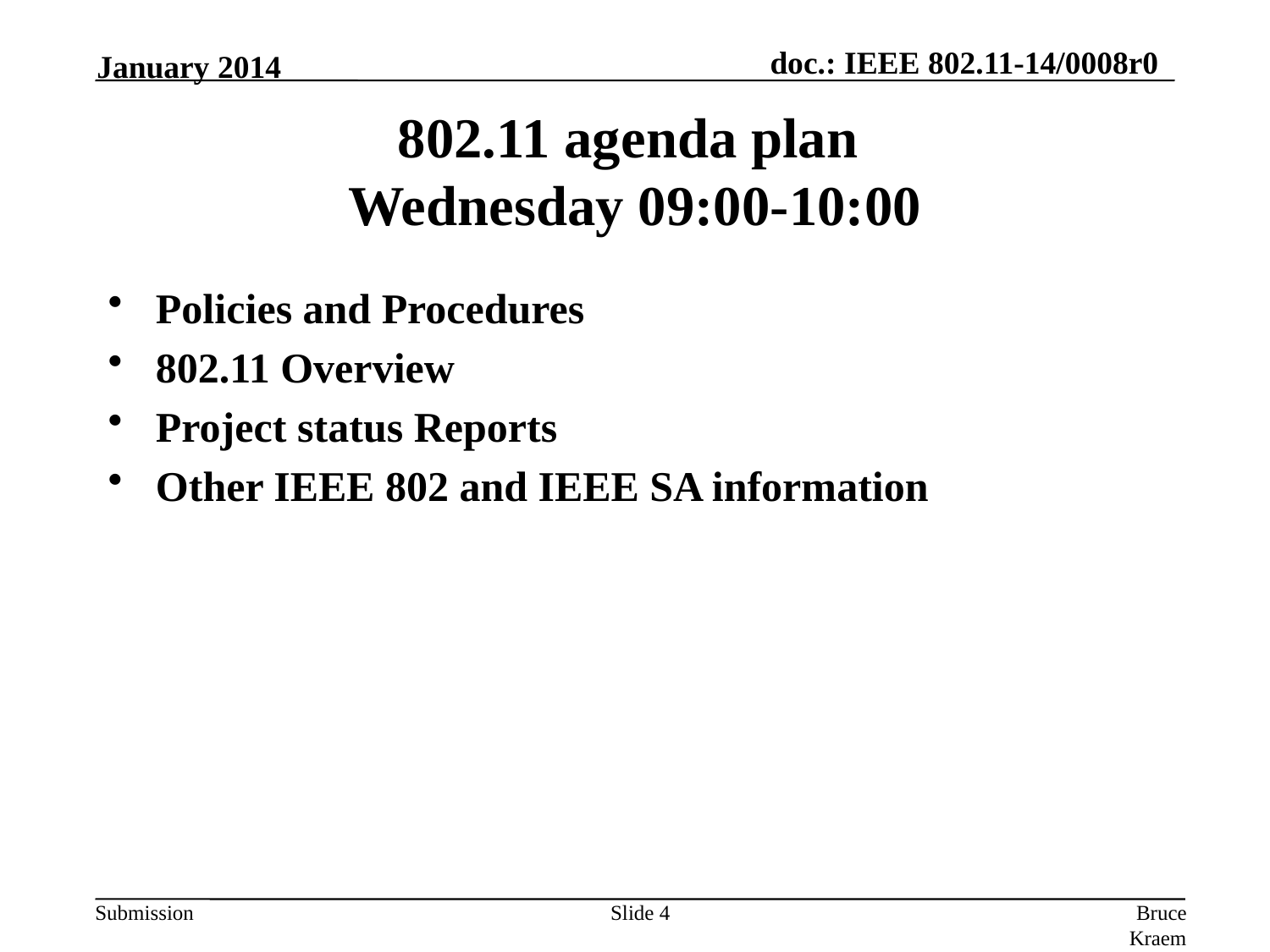

January 2014
# 802.11 agenda plan Wednesday 09:00-10:00
Policies and Procedures
802.11 Overview
Project status Reports
Other IEEE 802 and IEEE SA information
Slide 4
Bruce Kraemer, Marvell